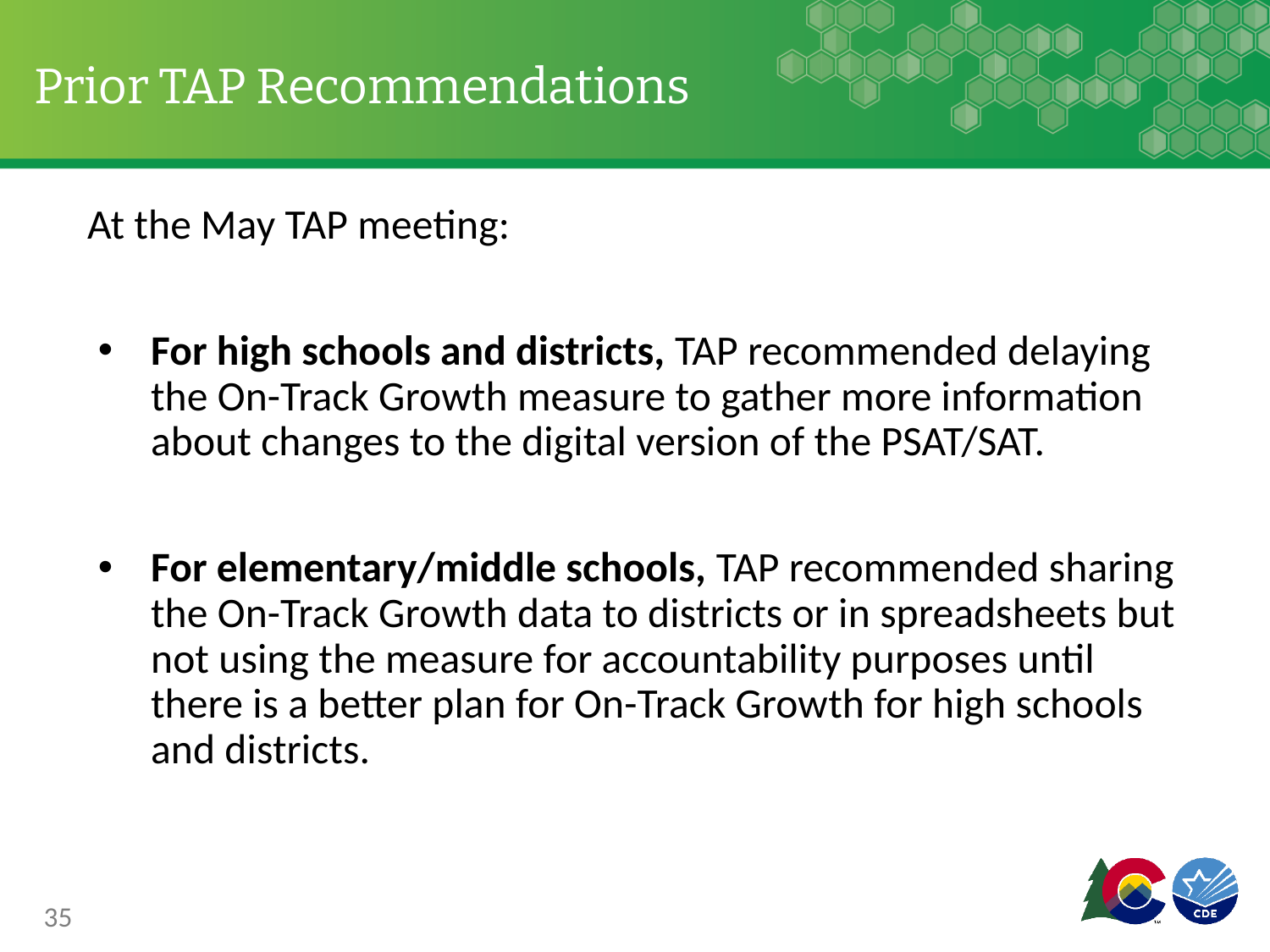

# Prior TAP Recommendations
At the May TAP meeting:

For high schools and districts, TAP recommended delaying the On-Track Growth measure to gather more information about changes to the digital version of the PSAT/SAT.

For elementary/middle schools, TAP recommended sharing the On-Track Growth data to districts or in spreadsheets but not using the measure for accountability purposes until there is a better plan for On-Track Growth for high schools and districts.
35